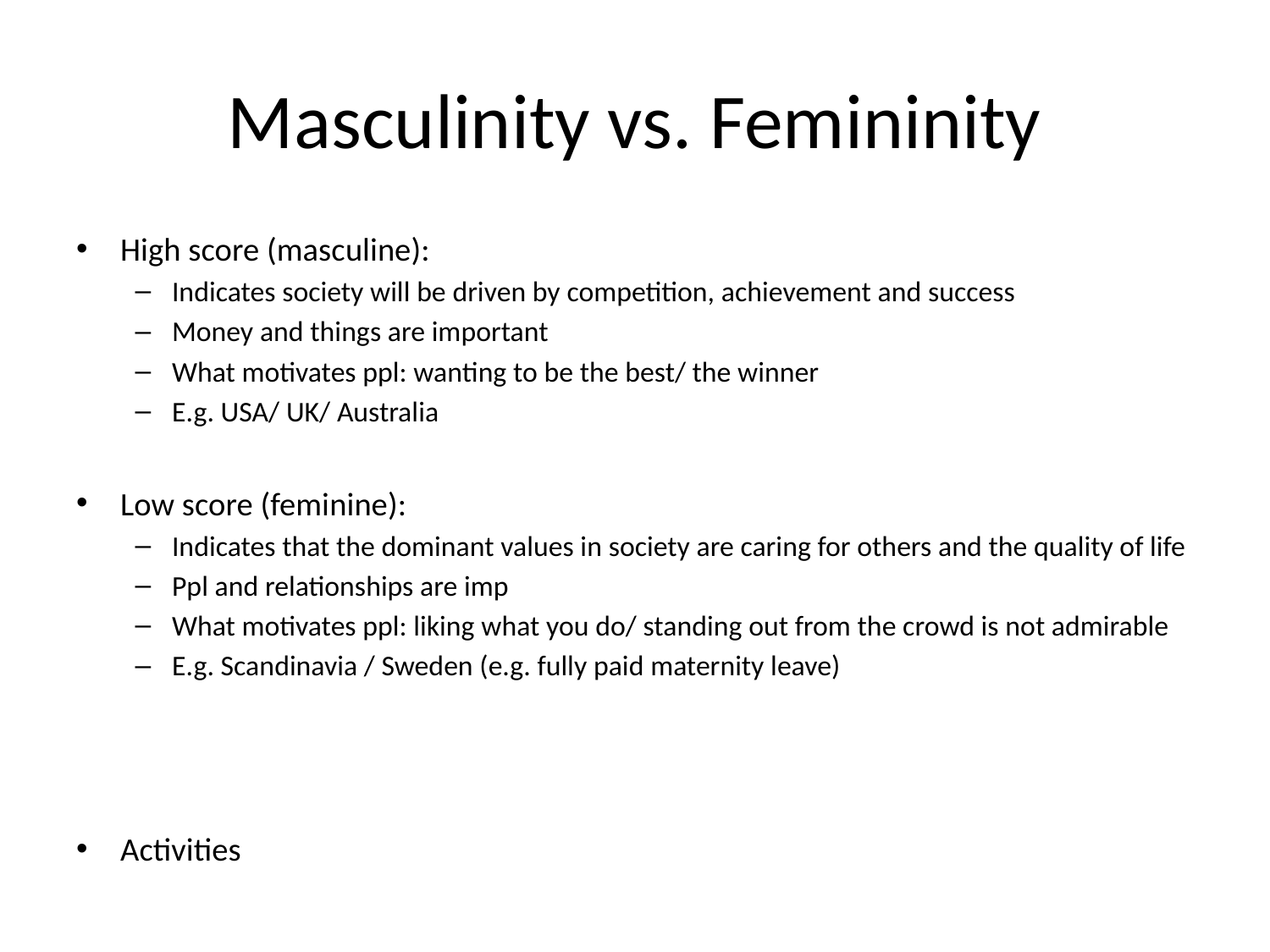

# Masculinity vs. Femininity
High score (masculine):
Indicates society will be driven by competition, achievement and success
Money and things are important
What motivates ppl: wanting to be the best/ the winner
E.g. USA/ UK/ Australia

Low score (feminine):
Indicates that the dominant values in society are caring for others and the quality of life
Ppl and relationships are imp
What motivates ppl: liking what you do/ standing out from the crowd is not admirable
E.g. Scandinavia / Sweden (e.g. fully paid maternity leave)

Activities